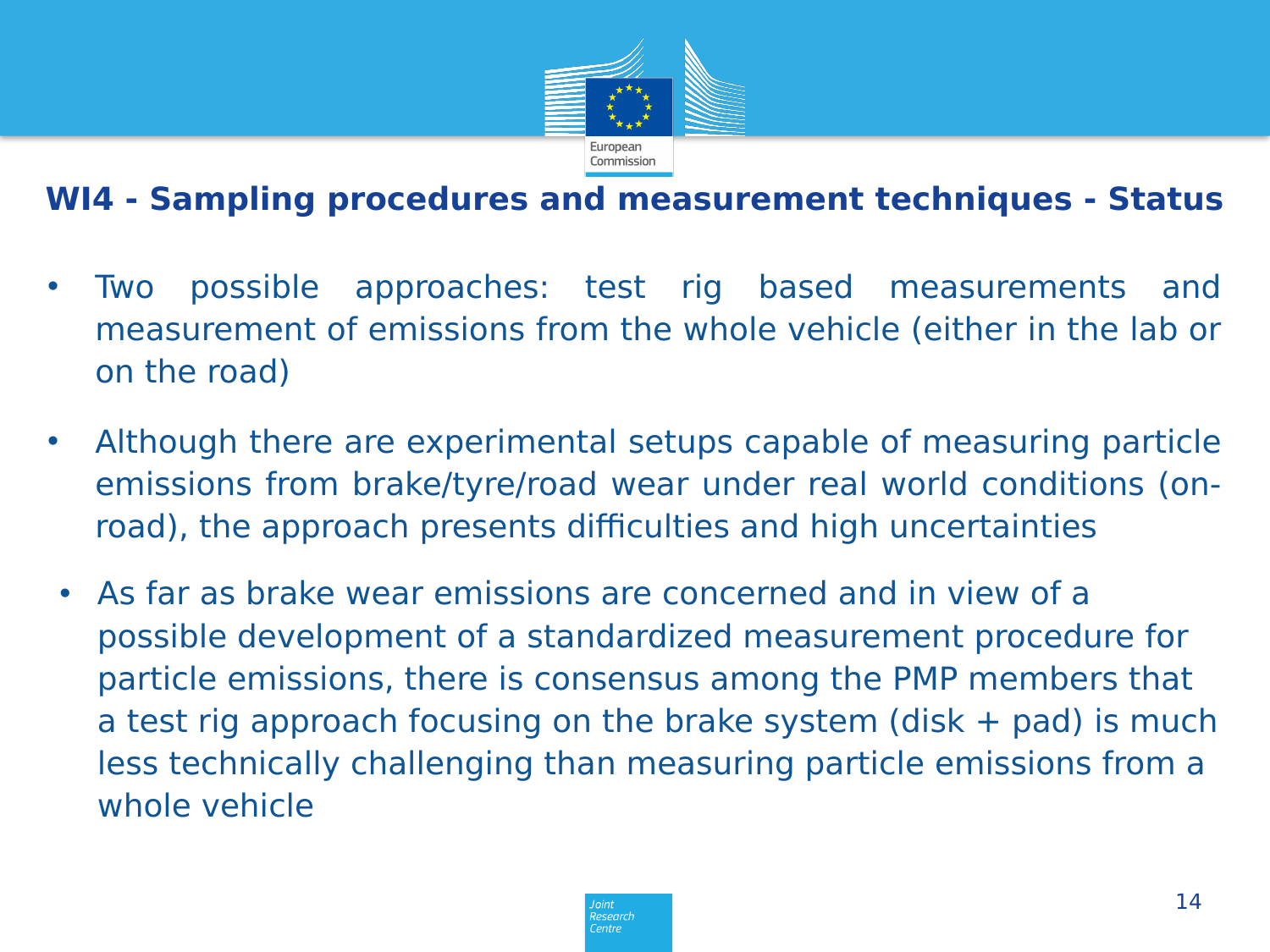

WI4 - Sampling procedures and measurement techniques - Status
Two possible approaches: test rig based measurements and measurement of emissions from the whole vehicle (either in the lab or on the road)
Although there are experimental setups capable of measuring particle emissions from brake/tyre/road wear under real world conditions (on-road), the approach presents difficulties and high uncertainties
As far as brake wear emissions are concerned and in view of a possible development of a standardized measurement procedure for particle emissions, there is consensus among the PMP members that  a test rig approach focusing on the brake system (disk + pad) is much less technically challenging than measuring particle emissions from a whole vehicle